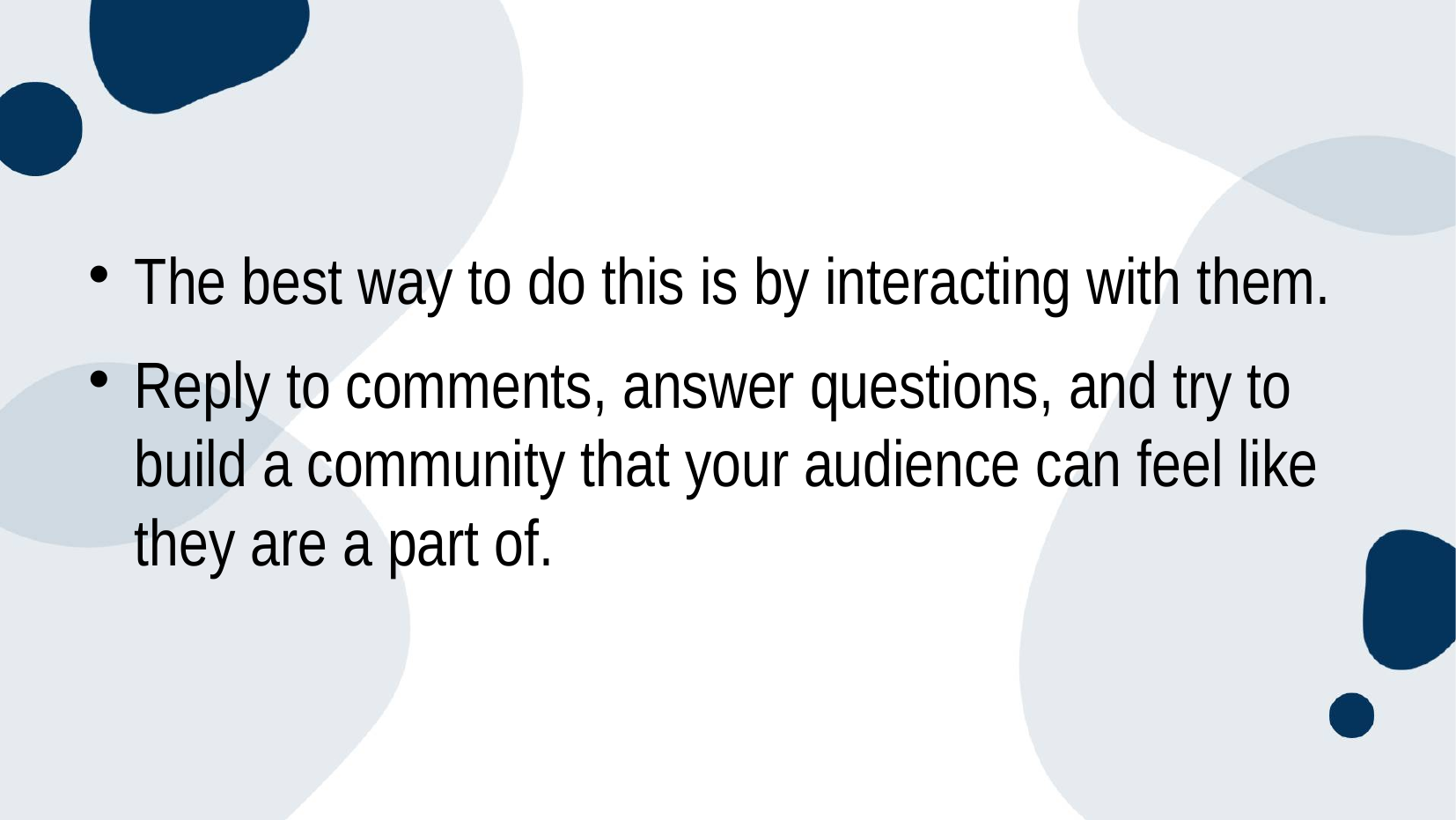

The best way to do this is by interacting with them.
Reply to comments, answer questions, and try to build a community that your audience can feel like they are a part of.